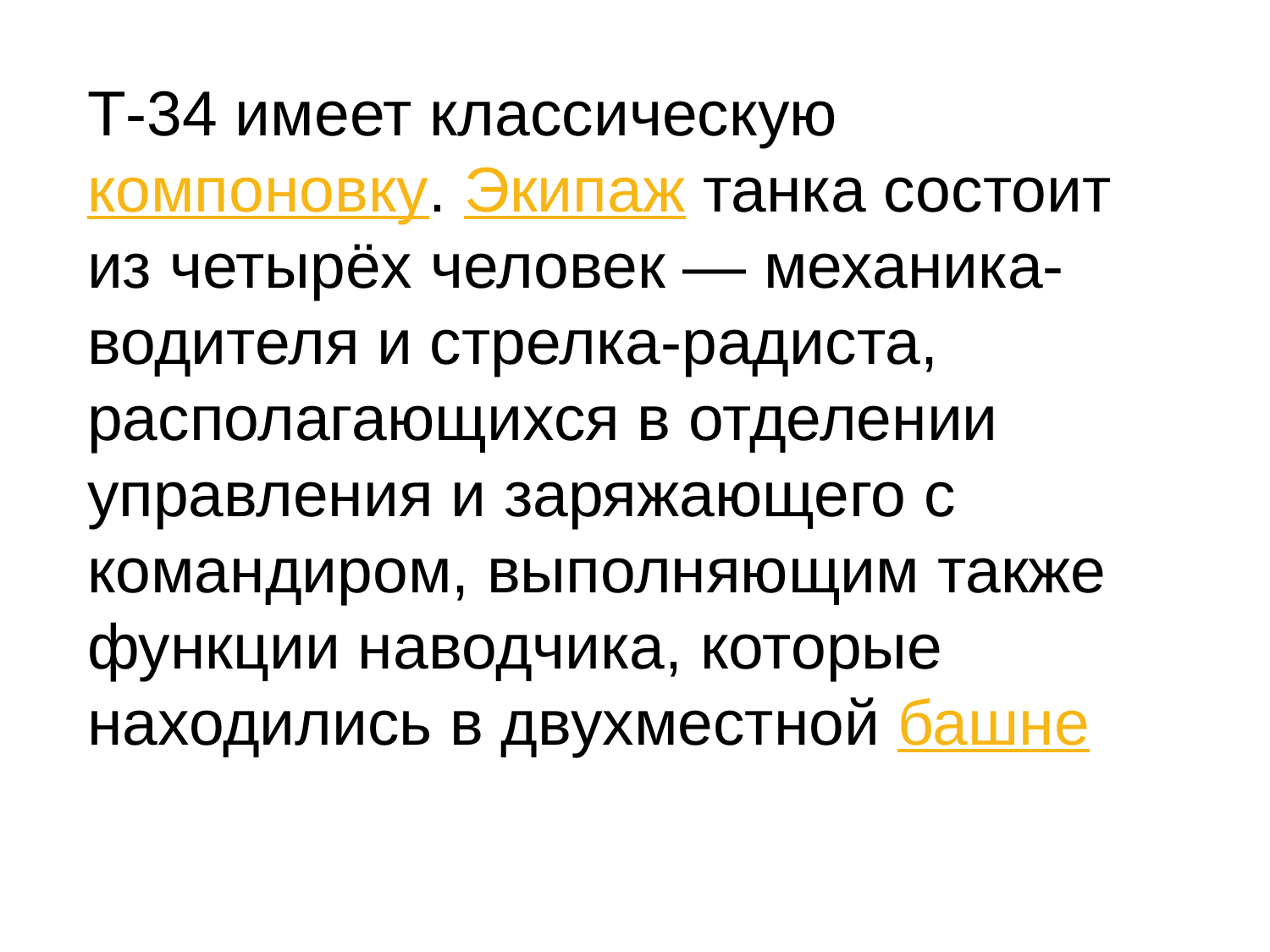

Т-34 имеет классическую компоновку. Экипаж танка состоит из четырёх человек — механика-водителя и стрелка-радиста, располагающихся в отделении управления и заряжающего с командиром, выполняющим также функции наводчика, которые находились в двухместной башне